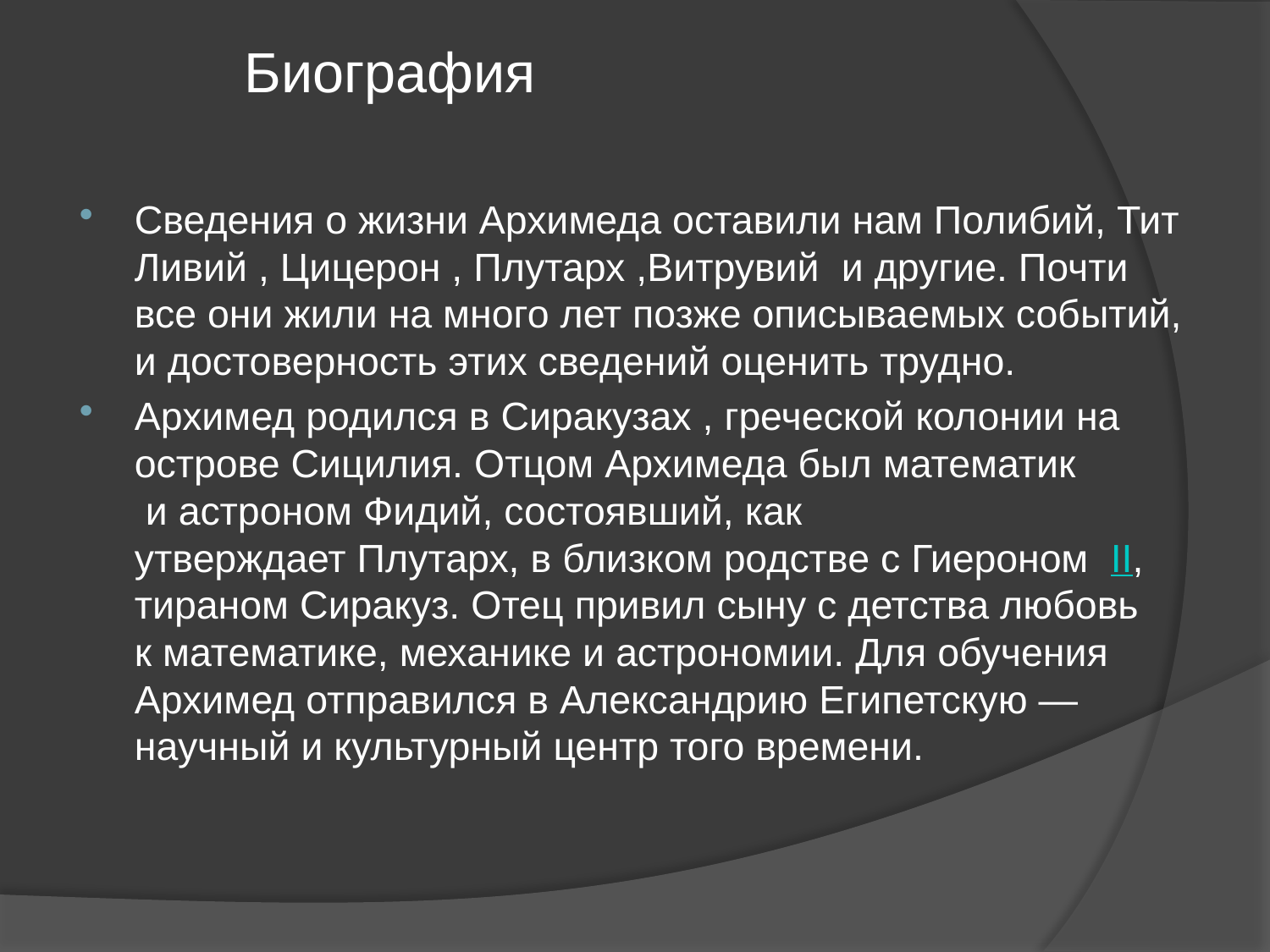

# Биография
Сведения о жизни Архимеда оставили нам Полибий, Тит Ливий , Цицерон , Плутарх ,Витрувий  и другие. Почти все они жили на много лет позже описываемых событий, и достоверность этих сведений оценить трудно.
Архимед родился в Сиракузах , греческой колонии на острове Сицилия. Отцом Архимеда был математик  и астроном Фидий, состоявший, как утверждает Плутарх, в близком родстве с Гиероном  II, тираном Сиракуз. Отец привил сыну с детства любовь к математике, механике и астрономии. Для обучения Архимед отправился в Александрию Египетскую — научный и культурный центр того времени.